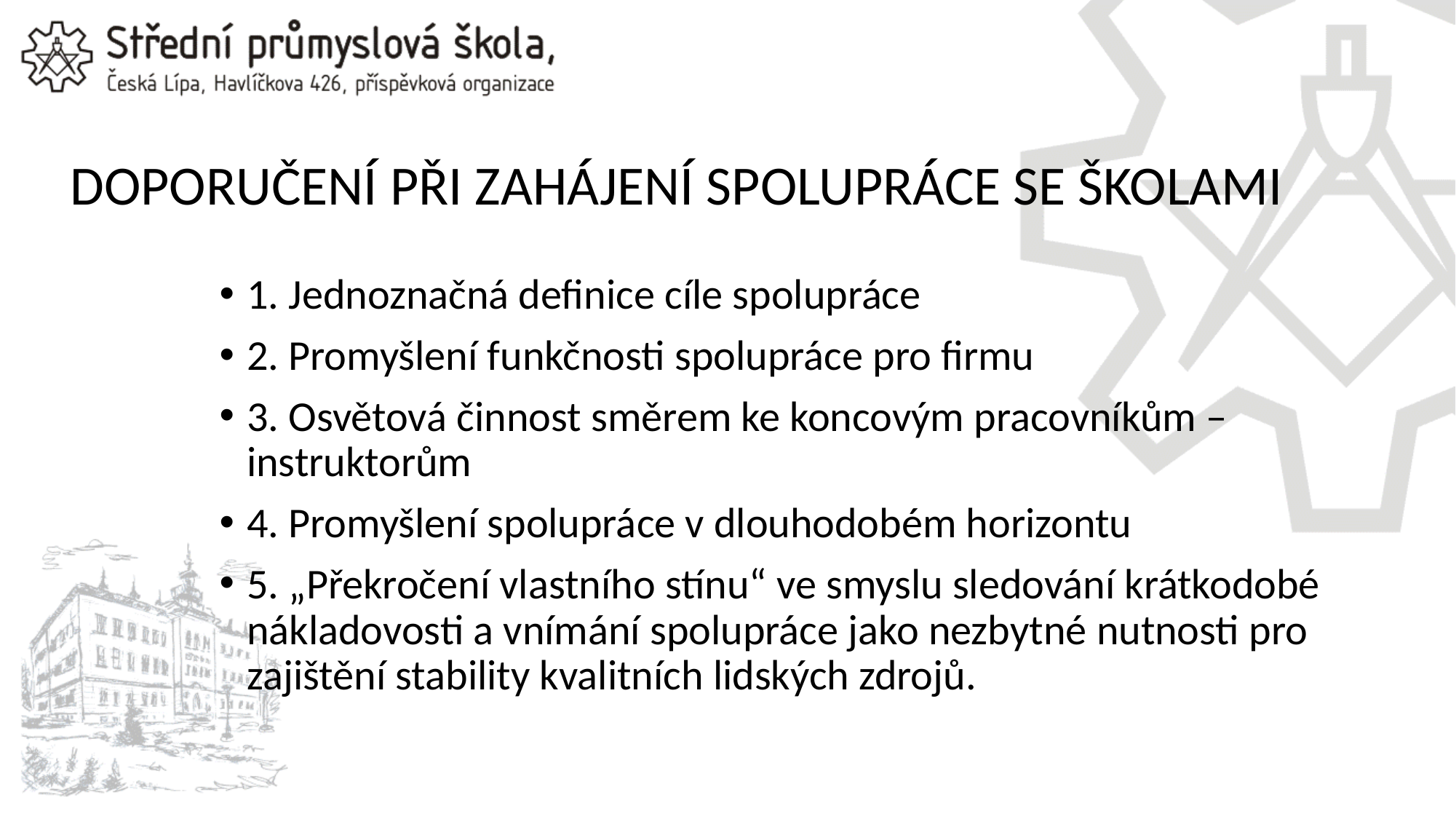

# DOPORUČENÍ PŘI ZAHÁJENÍ SPOLUPRÁCE SE ŠKOLAMI
1. Jednoznačná definice cíle spolupráce
2. Promyšlení funkčnosti spolupráce pro firmu
3. Osvětová činnost směrem ke koncovým pracovníkům – instruktorům
4. Promyšlení spolupráce v dlouhodobém horizontu
5. „Překročení vlastního stínu“ ve smyslu sledování krátkodobé nákladovosti a vnímání spolupráce jako nezbytné nutnosti pro zajištění stability kvalitních lidských zdrojů.